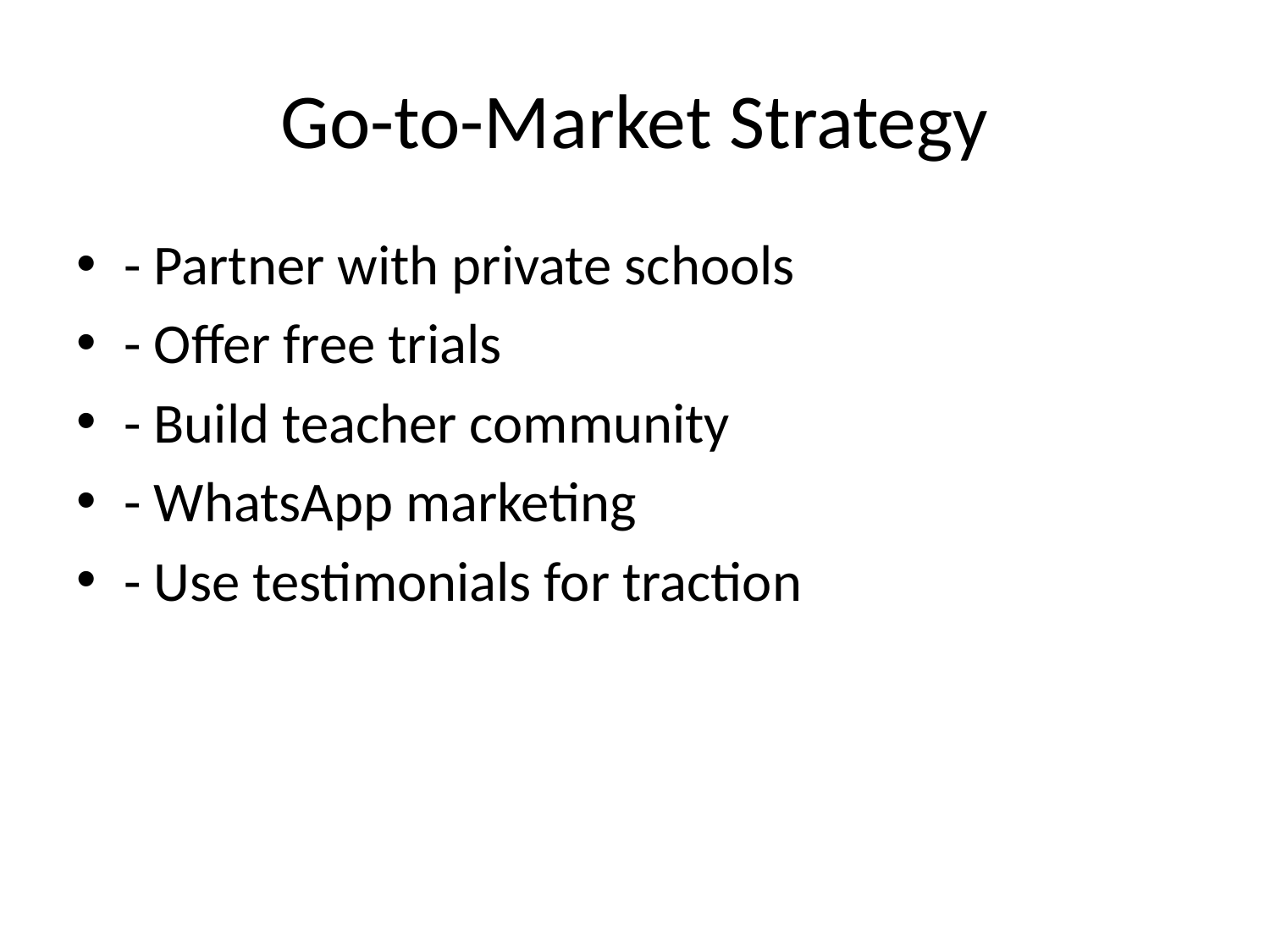

# Go-to-Market Strategy
- Partner with private schools
- Offer free trials
- Build teacher community
- WhatsApp marketing
- Use testimonials for traction